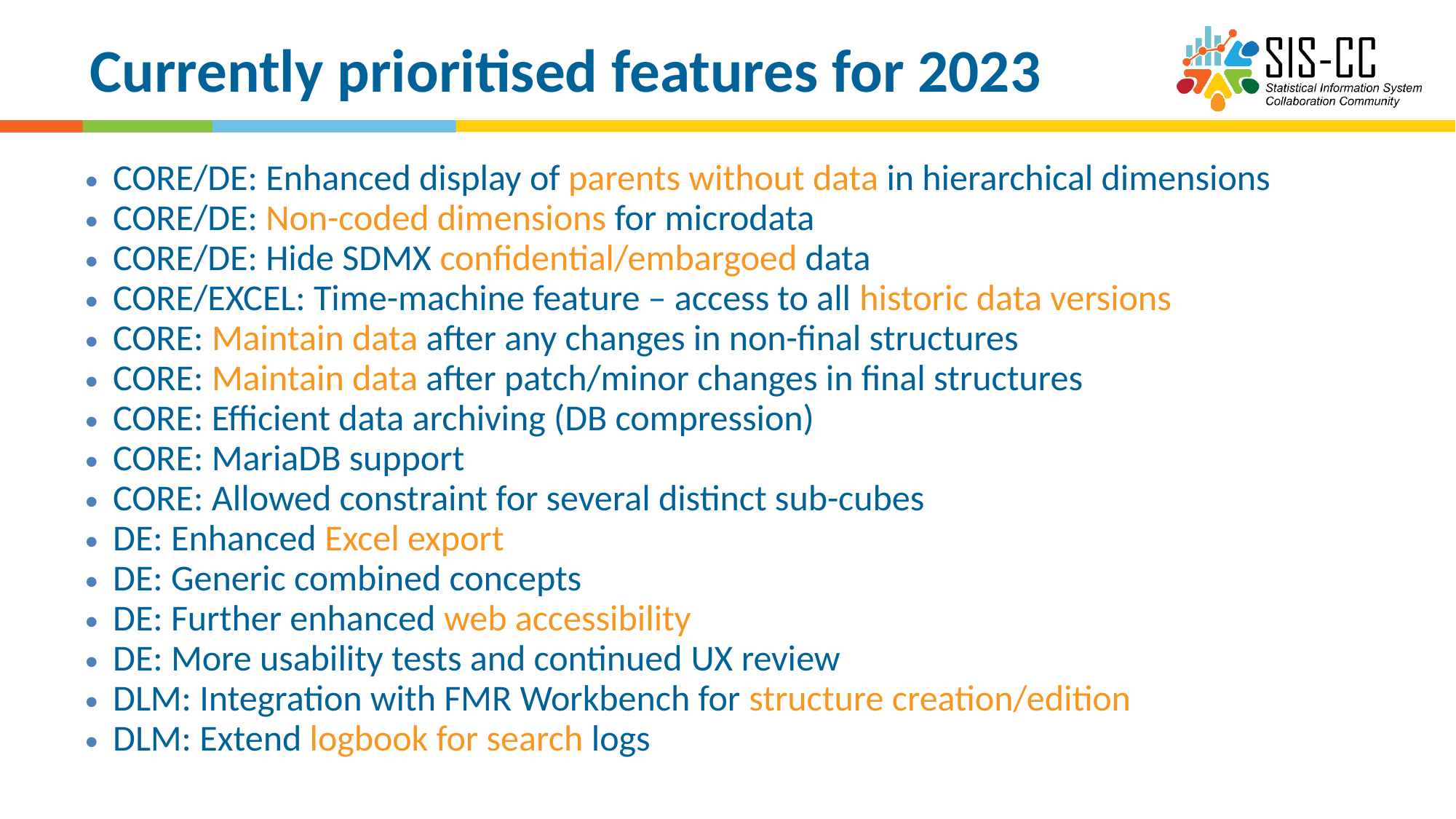

# Currently prioritised features for 2023
CORE/DE: Enhanced display of parents without data in hierarchical dimensions
CORE/DE: Non-coded dimensions for microdata
CORE/DE: Hide SDMX confidential/embargoed data
CORE/EXCEL: Time-machine feature – access to all historic data versions
CORE: Maintain data after any changes in non-final structures
CORE: Maintain data after patch/minor changes in final structures
CORE: Efficient data archiving (DB compression)
CORE: MariaDB support
CORE: Allowed constraint for several distinct sub-cubes
DE: Enhanced Excel export
DE: Generic combined concepts
DE: Further enhanced web accessibility
DE: More usability tests and continued UX review
DLM: Integration with FMR Workbench for structure creation/edition
DLM: Extend logbook for search logs